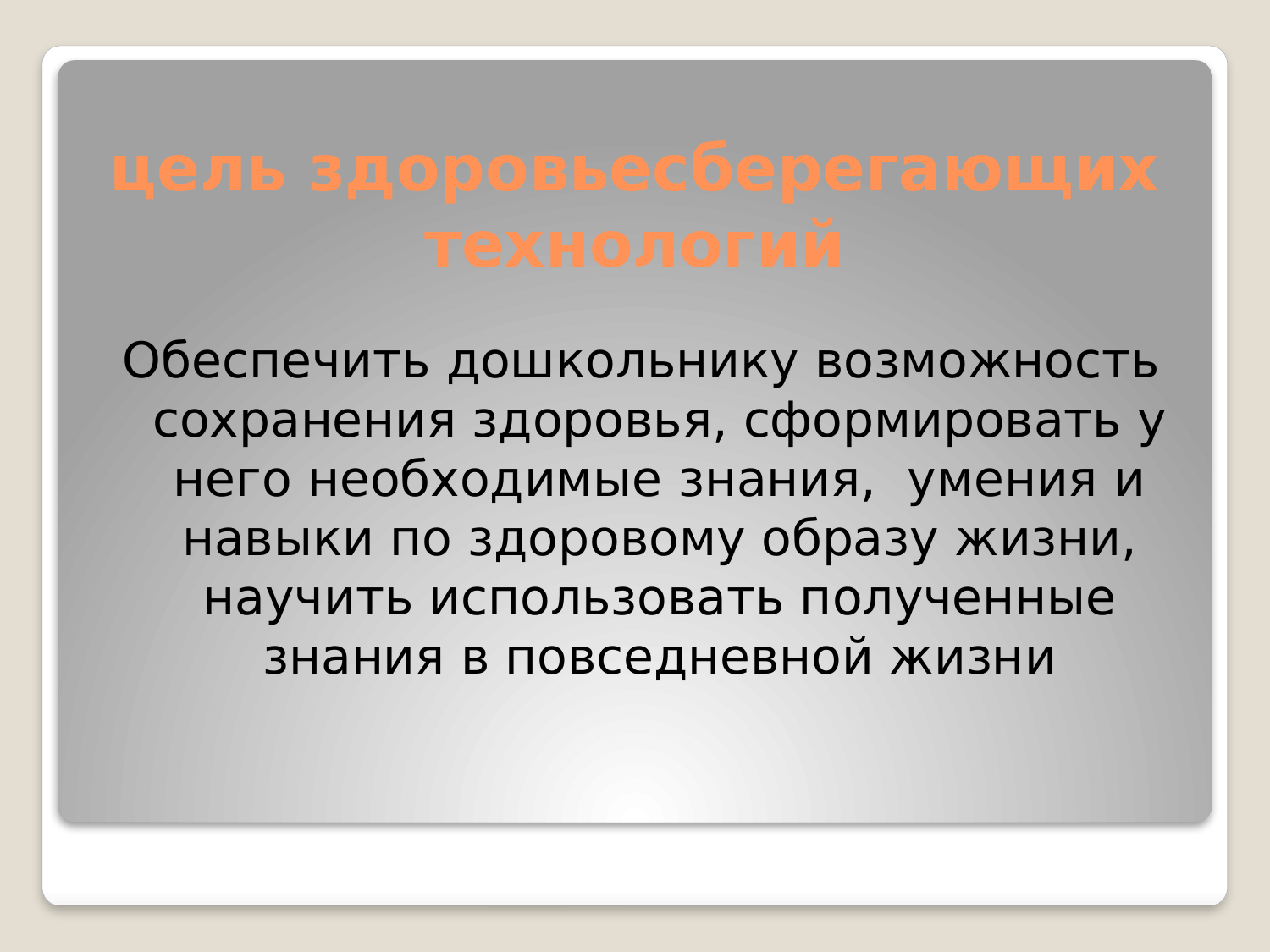

# цель здоровьесберегающих технологий
Обеспечить дошкольнику возможность сохранения здоровья, сформировать у него необходимые знания,  умения и навыки по здоровому образу жизни, научить использовать полученные знания в повседневной жизни